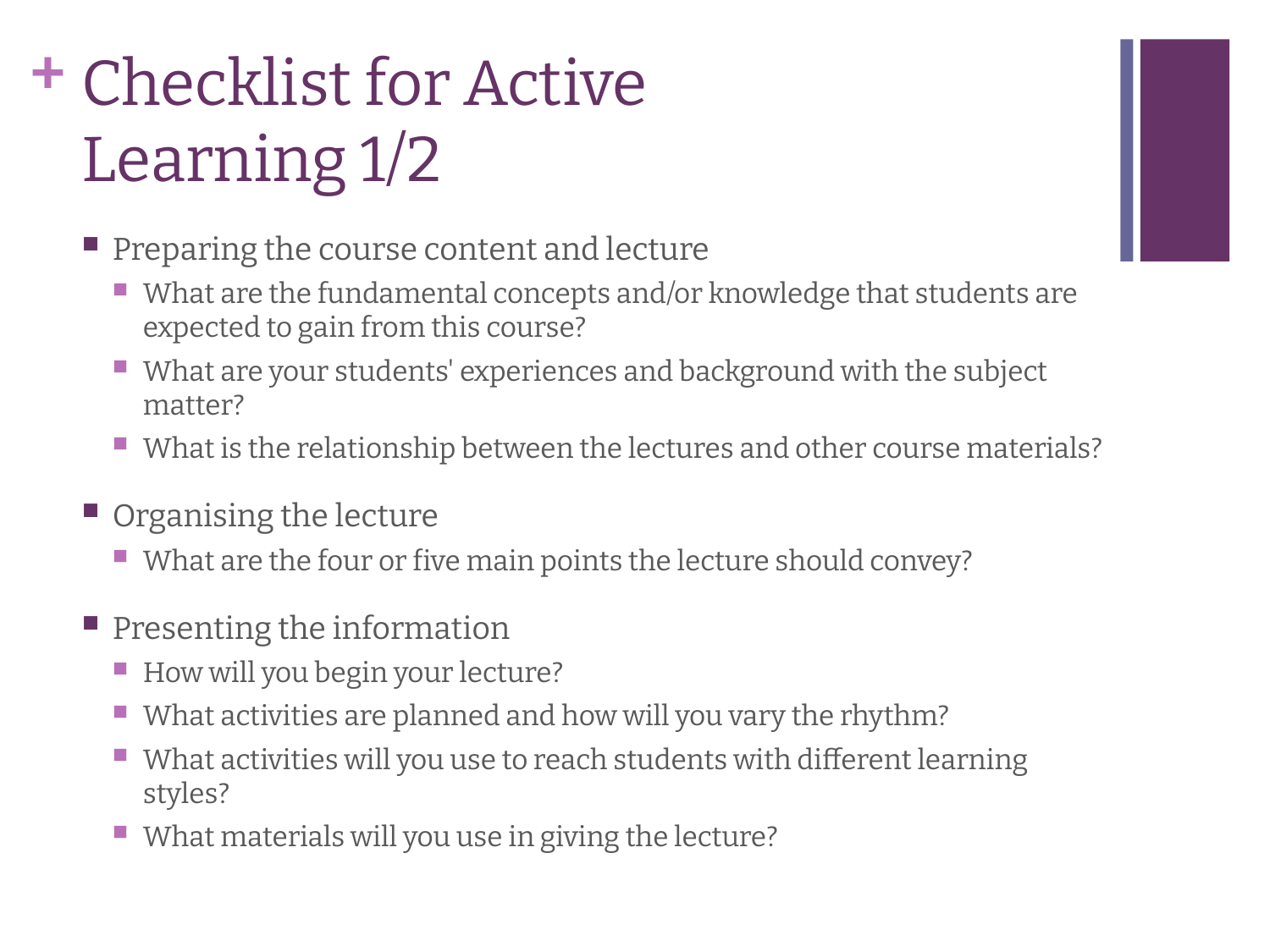

# Checklist for Active Learning 1/2
Preparing the course content and lecture
What are the fundamental concepts and/or knowledge that students are expected to gain from this course?
What are your students' experiences and background with the subject matter?
What is the relationship between the lectures and other course materials?
Organising the lecture
What are the four or five main points the lecture should convey?
Presenting the information
How will you begin your lecture?
What activities are planned and how will you vary the rhythm?
What activities will you use to reach students with different learning styles?
What materials will you use in giving the lecture?